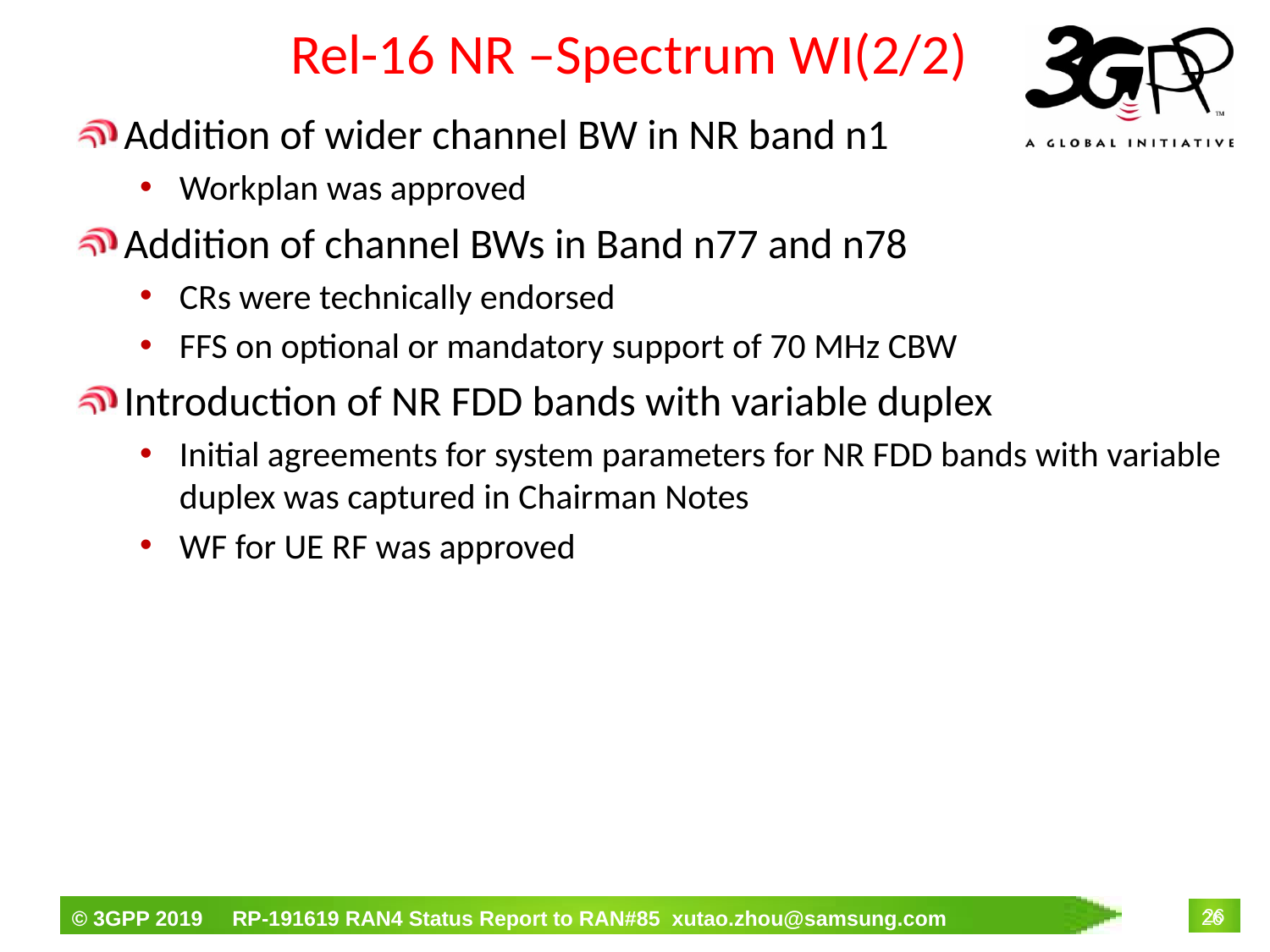

# Rel-16 NR –Spectrum WI(2/2)
Addition of wider channel BW in NR band n1
Workplan was approved
Addition of channel BWs in Band n77 and n78
CRs were technically endorsed
FFS on optional or mandatory support of 70 MHz CBW
Introduction of NR FDD bands with variable duplex
Initial agreements for system parameters for NR FDD bands with variable duplex was captured in Chairman Notes
WF for UE RF was approved

26